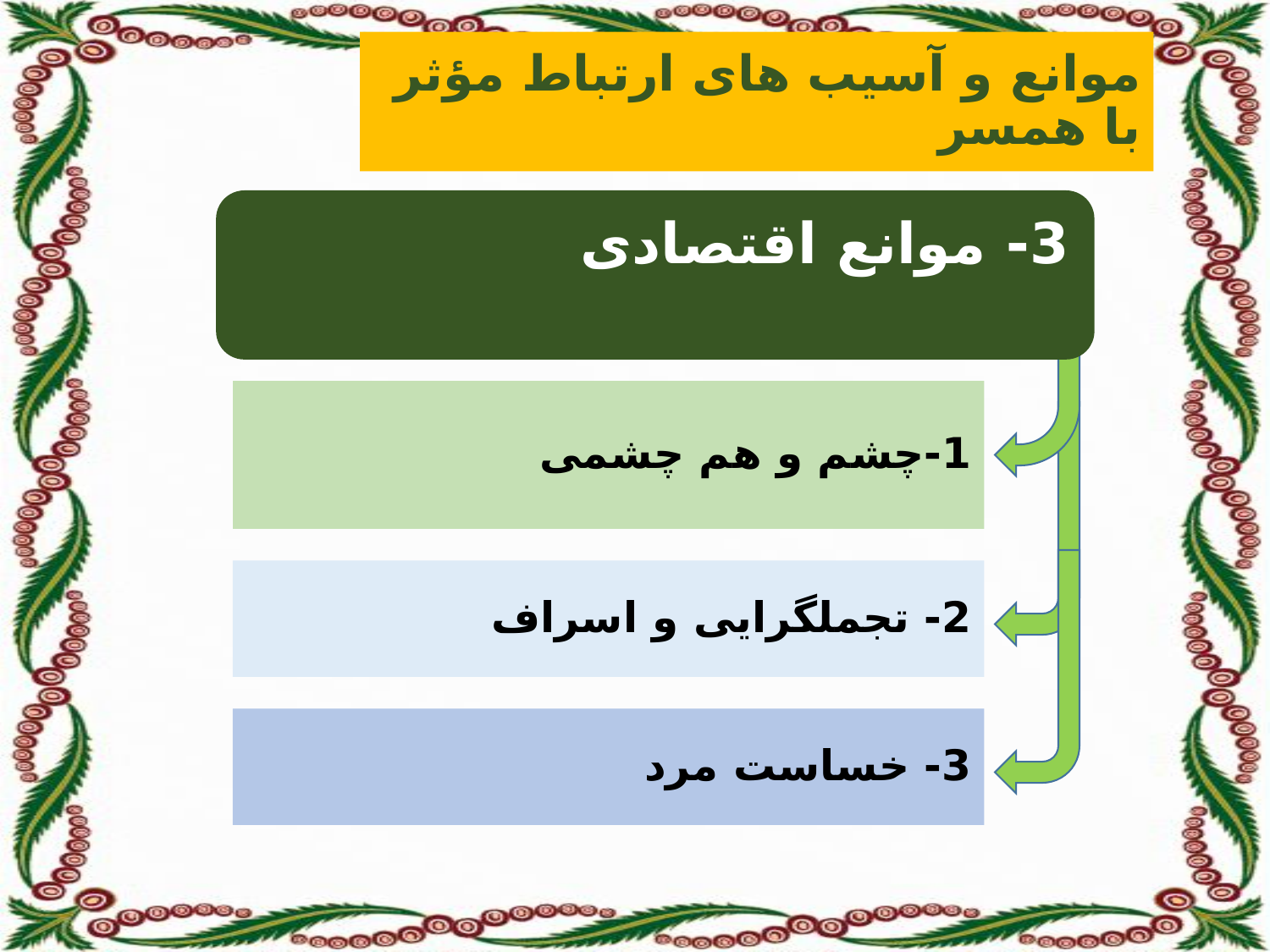

موانع و آسیب های ارتباط مؤثر با همسر
3- موانع اقتصادی

# 1-چشم و هم چشمی

2- تجملگرایی و اسراف
3- خساست مرد